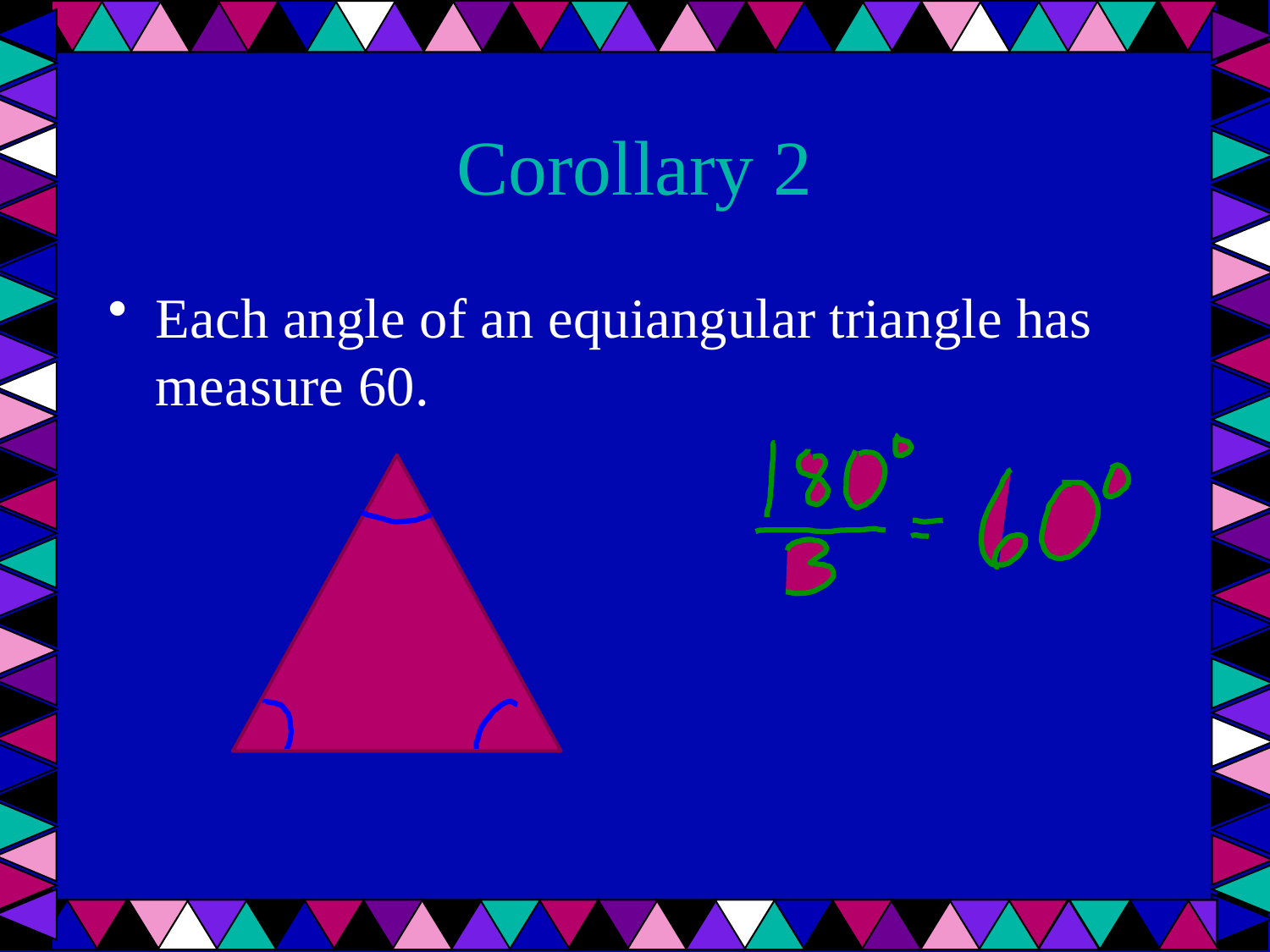

# Corollary 2
Each angle of an equiangular triangle has measure 60.